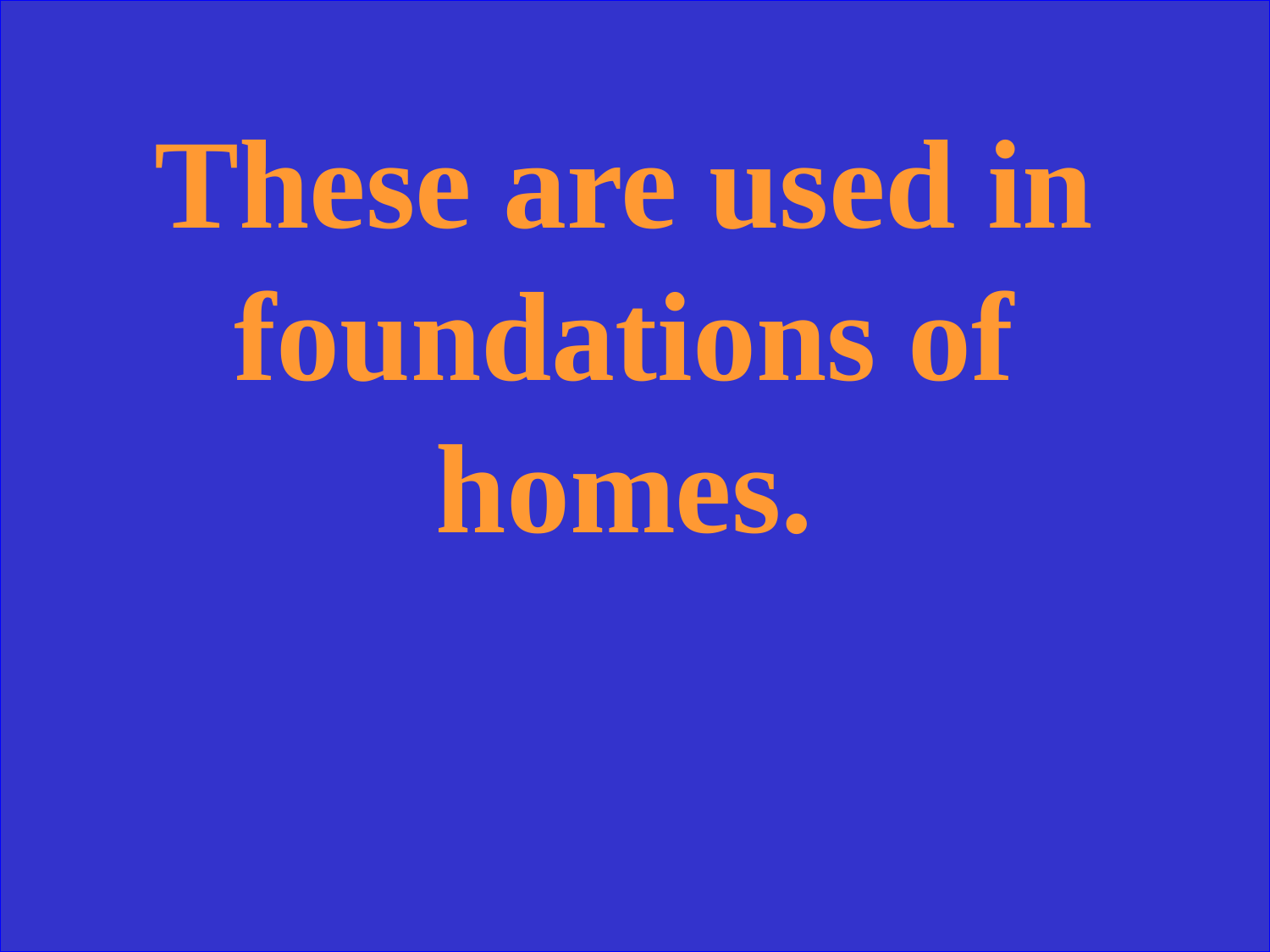

These are used in foundations of homes.